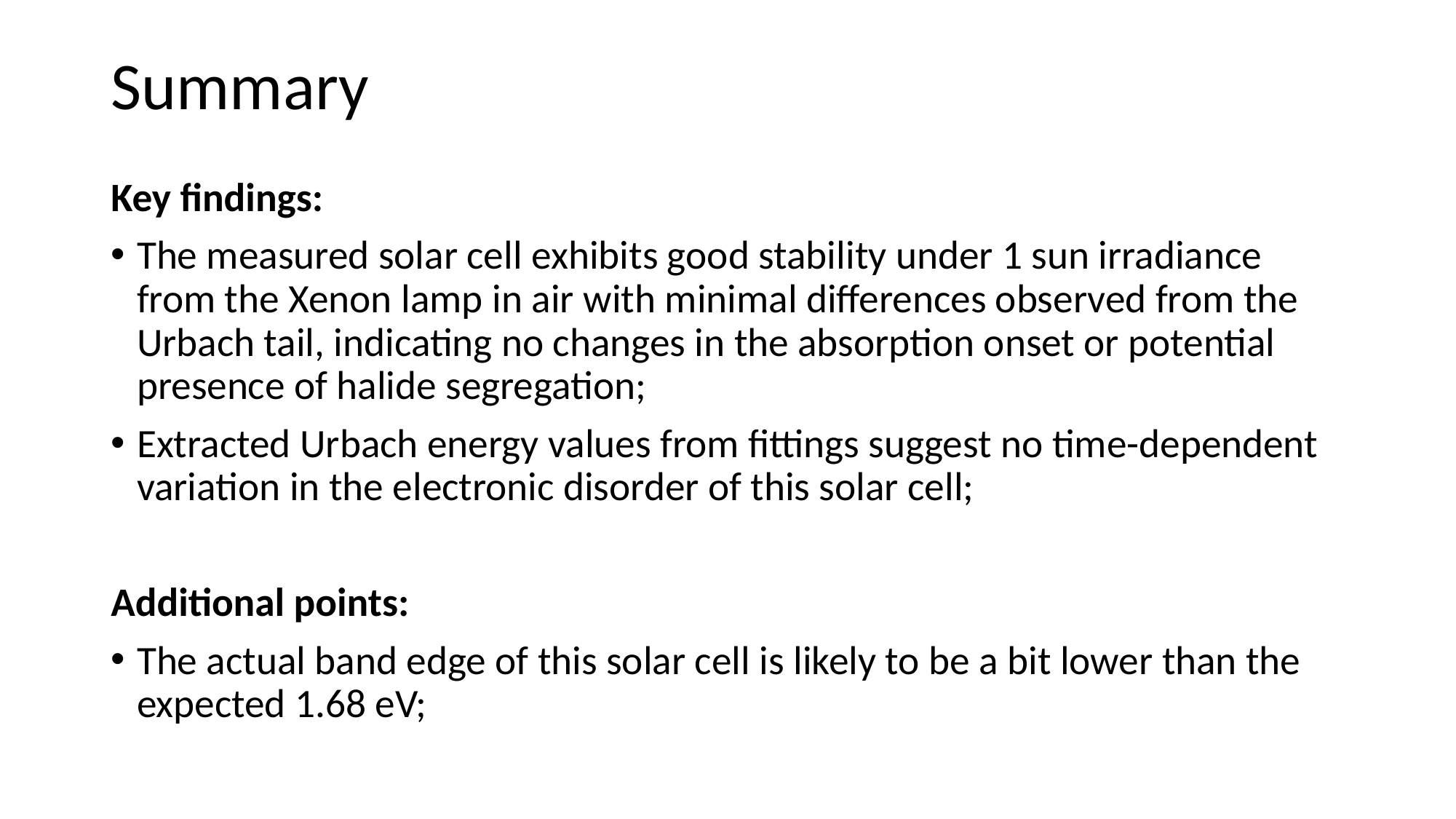

# Summary
Key findings:
The measured solar cell exhibits good stability under 1 sun irradiance from the Xenon lamp in air with minimal differences observed from the Urbach tail, indicating no changes in the absorption onset or potential presence of halide segregation;
Extracted Urbach energy values from fittings suggest no time-dependent variation in the electronic disorder of this solar cell;

Additional points:
The actual band edge of this solar cell is likely to be a bit lower than the expected 1.68 eV;